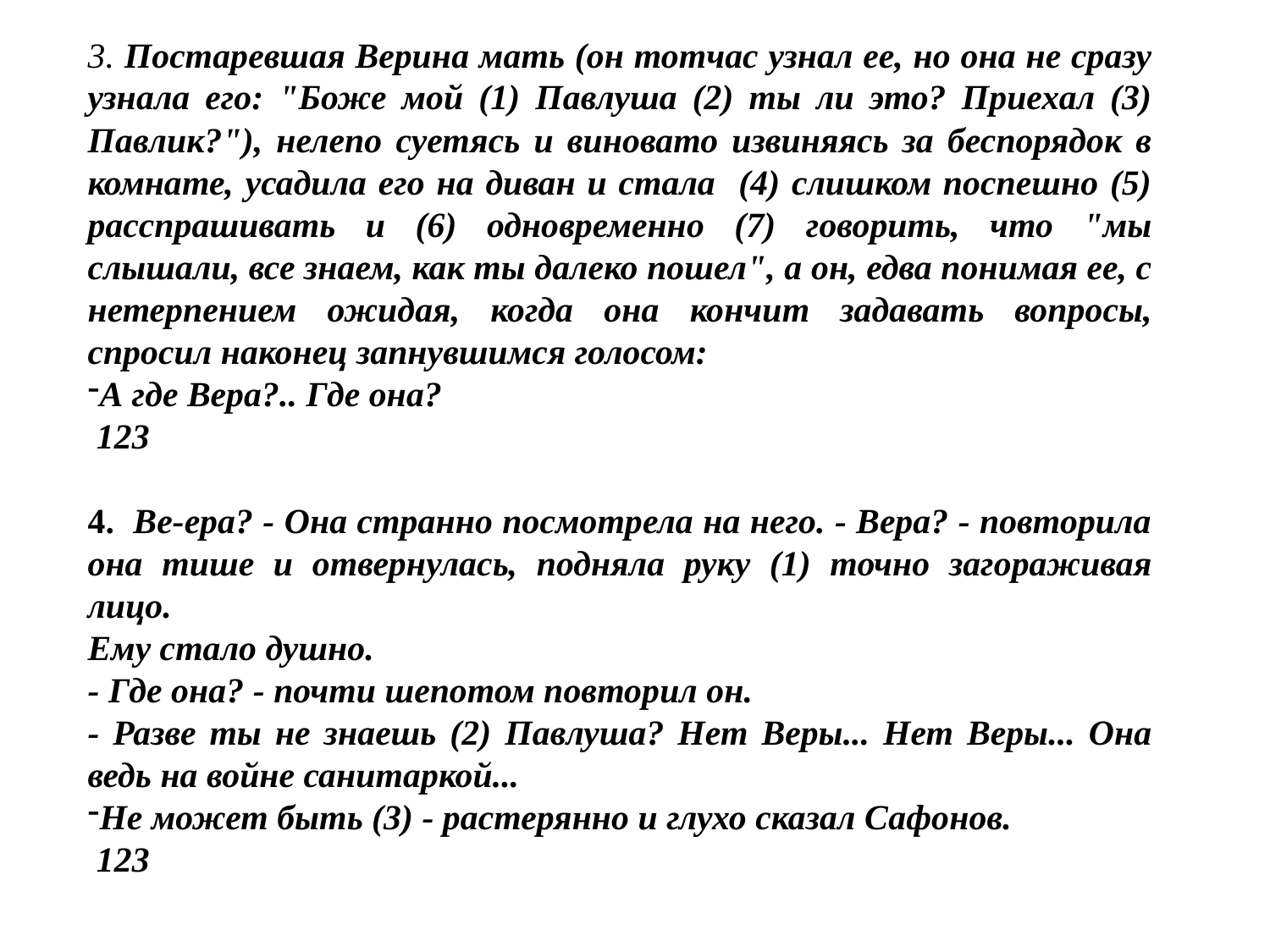

3. Постаревшая Верина мать (он тотчас узнал ее, но она не сразу узнала его: "Боже мой (1) Павлуша (2) ты ли это? Приехал (3) Павлик?"), нелепо суетясь и виновато извиняясь за беспорядок в комнате, усадила его на диван и стала  (4) слишком поспешно (5) расспрашивать и (6) одновременно (7) говорить, что "мы слышали, все знаем, как ты далеко пошел", а он, едва понимая ее, с нетерпением ожидая, когда она кончит задавать вопросы, спросил наконец запнувшимся голосом:
А где Вера?.. Где она?
 123

4.  Ве-ера? - Она странно посмотрела на него. - Вера? - повторила она тише и отвернулась, подняла руку (1) точно загораживая лицо.
Ему стало душно.
- Где она? - почти шепотом повторил он.
- Разве ты не знаешь (2) Павлуша? Нет Веры... Нет Веры... Она ведь на войне санитаркой...
Не может быть (3) - растерянно и глухо сказал Сафонов.
 123